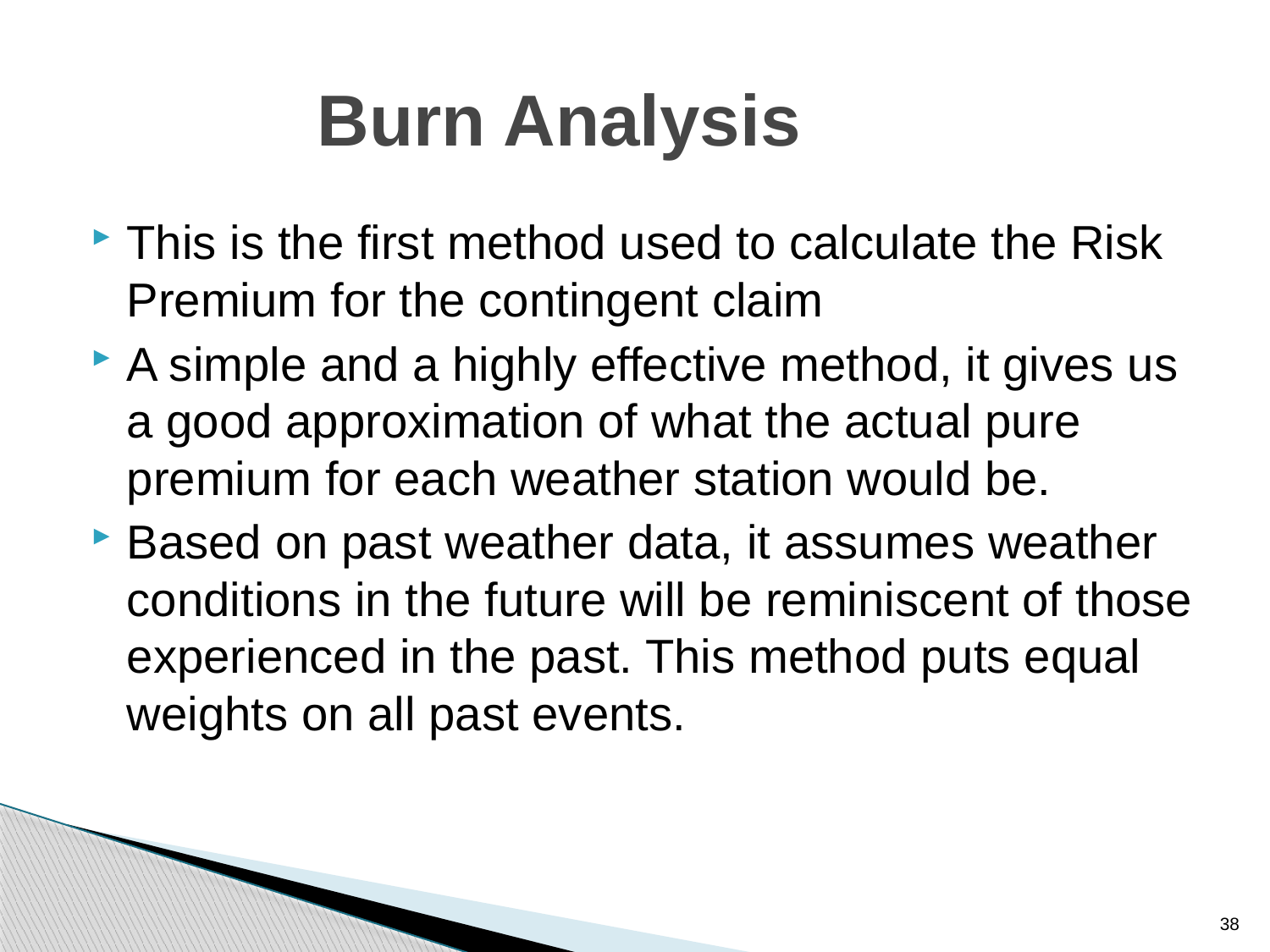

# Burn Analysis
This is the first method used to calculate the Risk Premium for the contingent claim
A simple and a highly effective method, it gives us a good approximation of what the actual pure premium for each weather station would be.
Based on past weather data, it assumes weather conditions in the future will be reminiscent of those experienced in the past. This method puts equal weights on all past events.

38